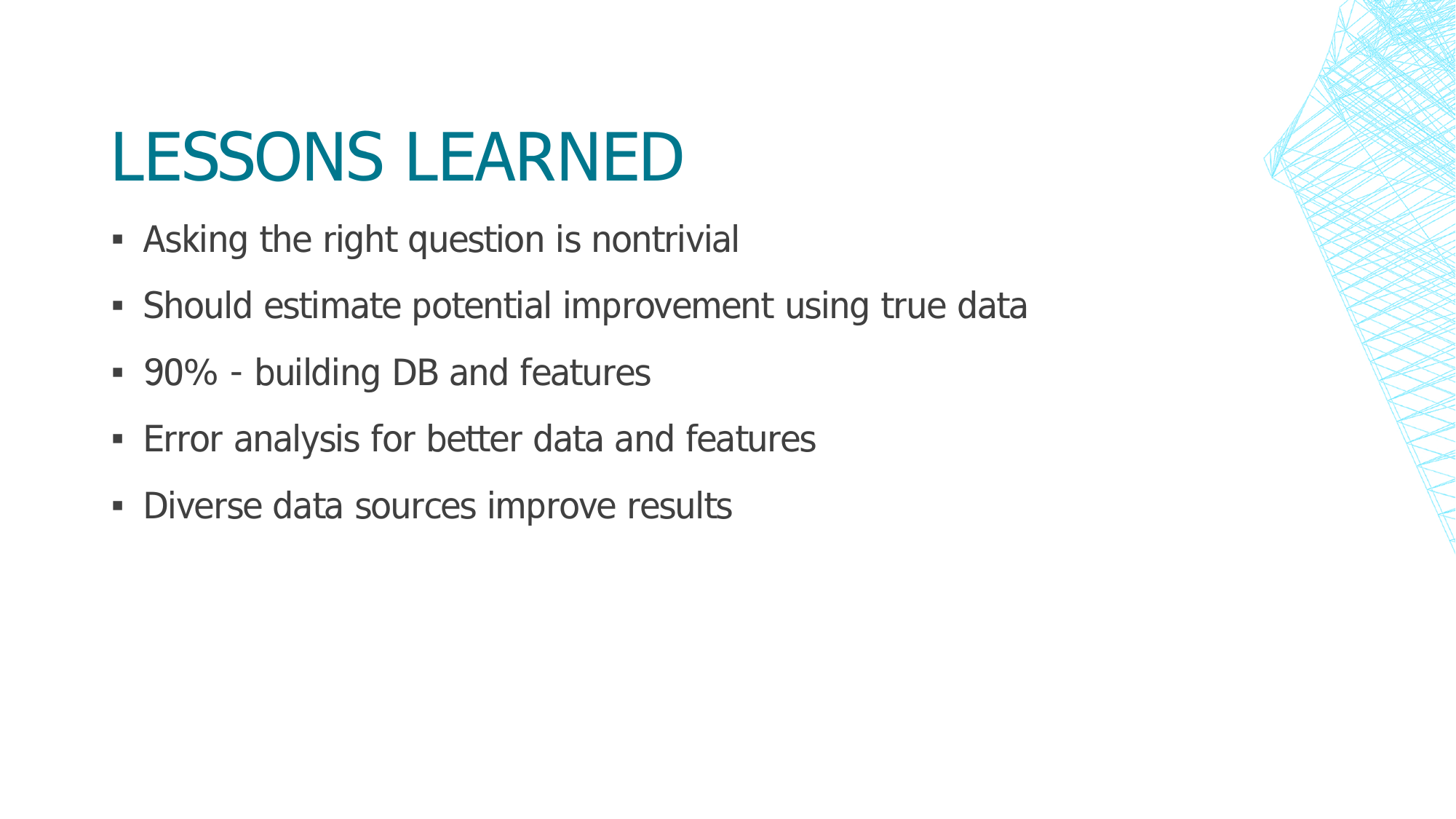

# Lessons learned
Asking the right question is nontrivial
Should estimate potential improvement using true data
90% - building DB and features
Error analysis for better data and features
Diverse data sources improve results